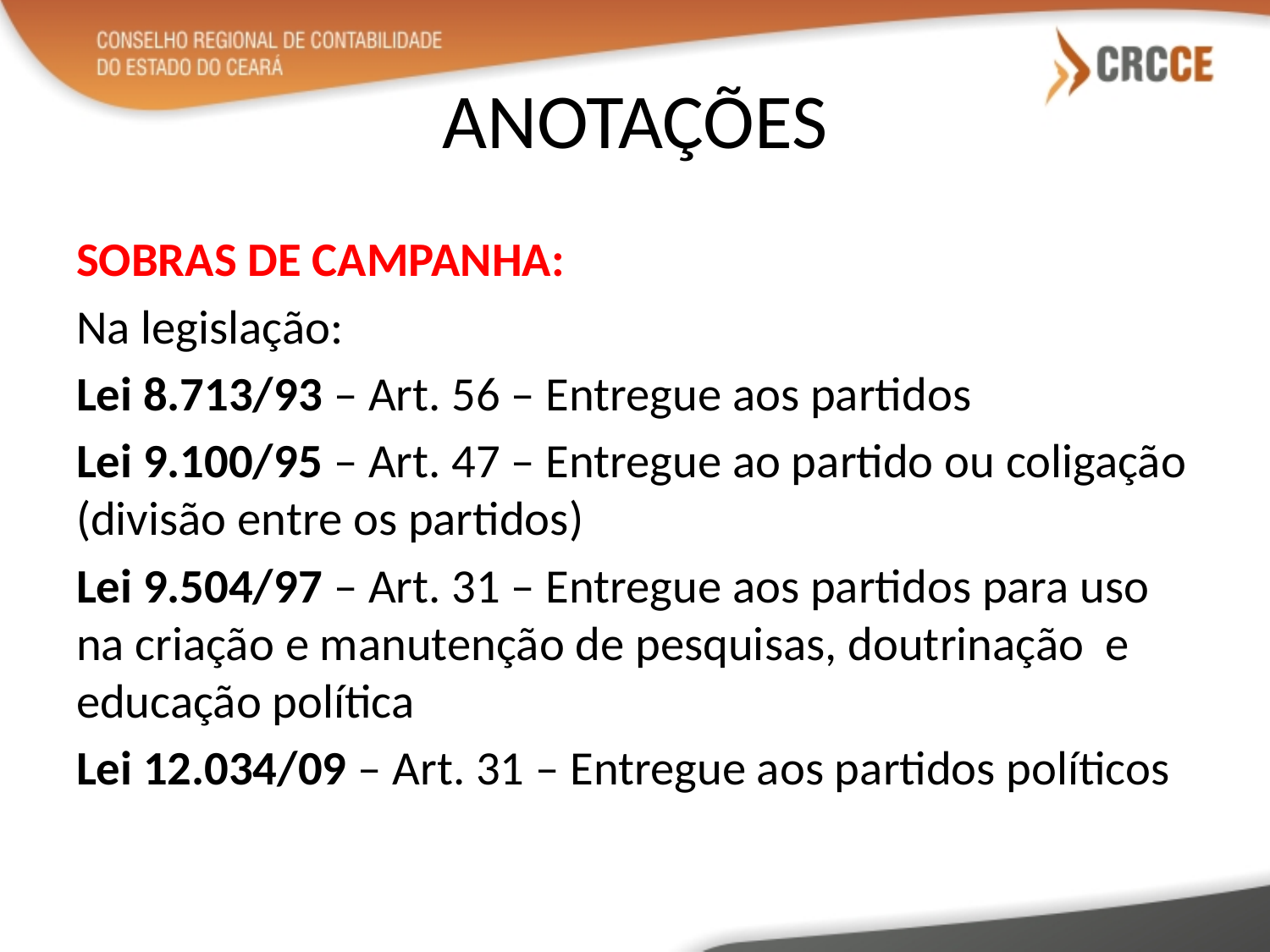

# ANOTAÇÕES
SOBRAS DE CAMPANHA:
Na legislação:
Lei 8.713/93 – Art. 56 – Entregue aos partidos
Lei 9.100/95 – Art. 47 – Entregue ao partido ou coligação (divisão entre os partidos)
Lei 9.504/97 – Art. 31 – Entregue aos partidos para uso na criação e manutenção de pesquisas, doutrinação  e educação política
Lei 12.034/09 – Art. 31 – Entregue aos partidos políticos